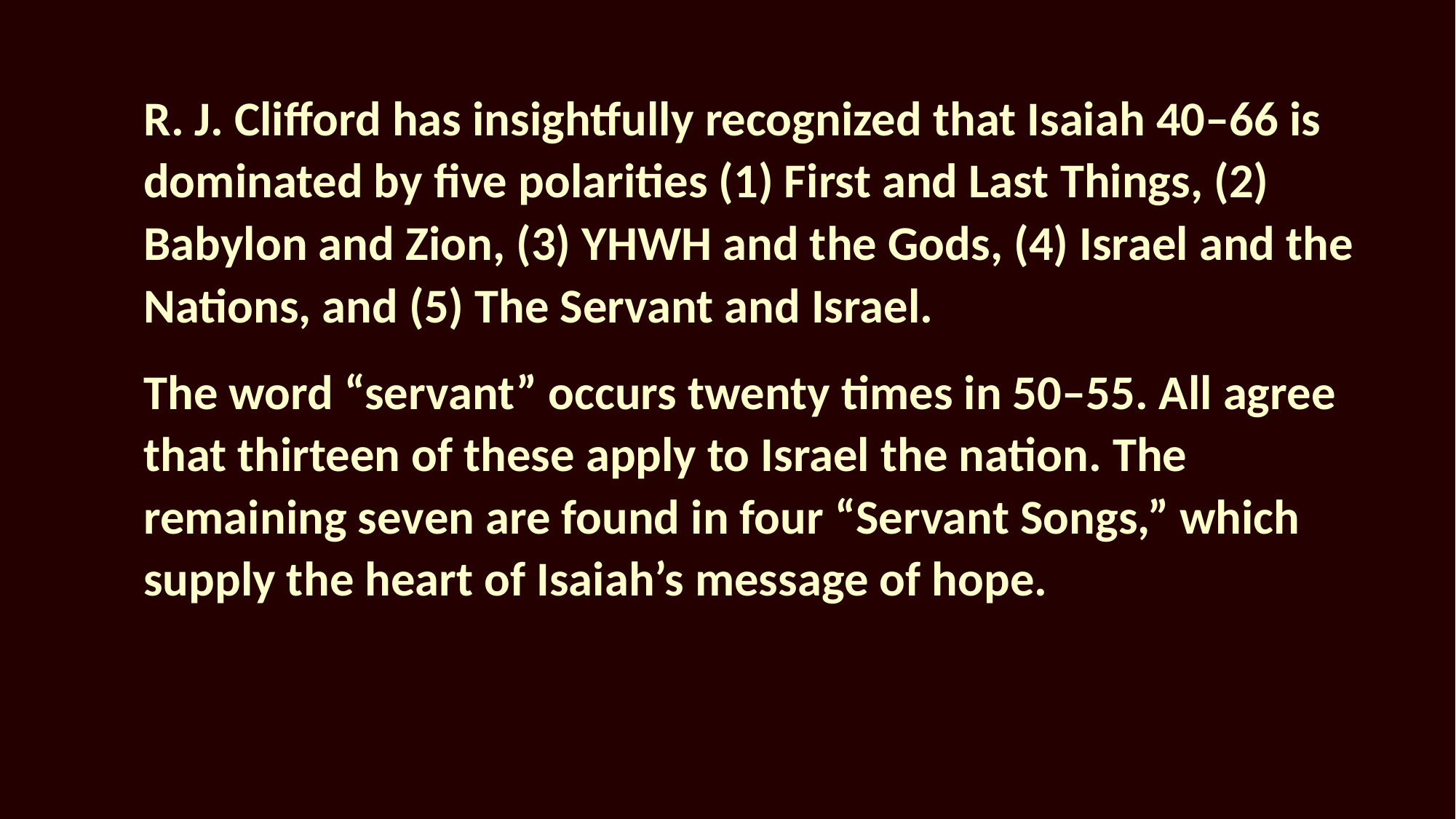

R. J. Clifford has insightfully recognized that Isaiah 40–66 is  dominated by five polarities (1) First and Last Things, (2) Babylon and Zion, (3) YHWH and the Gods, (4) Israel and the Nations, and (5) The Servant and Israel.
The word “servant” occurs twenty times in 50–55. All agree that thirteen of these apply to Israel the nation. The remaining seven are found in four “Servant Songs,” which supply the heart of Isaiah’s message of hope.